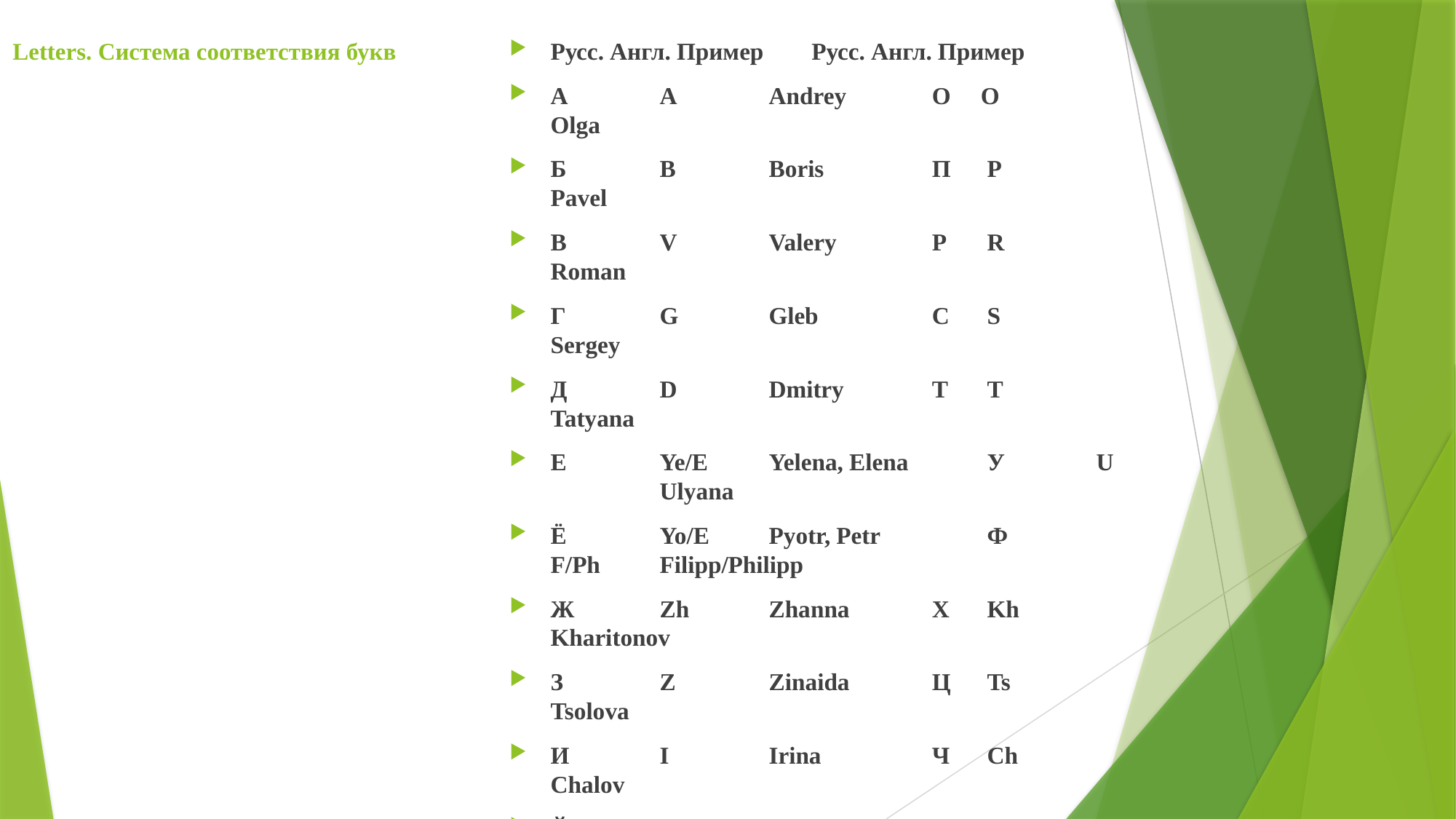

# Letters. Система соответствия букв
Русс. Англ. Пример        Русс. Англ. Пример
A	A	Andrey	         О     О	Olga
Б	B	Boris	         П	P	Pavel
В	V	Valery	         Р	R	Roman
Г	G	Gleb 	         С	S	Sergey
Д	D	Dmitry	         T	T	Tatyana
Е	Ye/E	Yelena, Elena	У	U	Ulyana
Ё	Yo/E	Pyotr, Petr	Ф	F/Ph	Filipp/Philipp
Ж	Zh	Zhanna	         Х	Kh	Kharitonov
З 	Z	Zinaida	         Ц	Ts	Tsolova
И	I	Irina 	         Ч	Ch	Chalov
Й	Y	Timofey	         Ш	Sh	Sharov
K	K	Konstantin	Щ	Shch	Shchukin
Л	L	Larisa	         Ы	Y	Bykov
М	М	Margarita	         Э	E	Elina
Н	N	Nikolay	        Ю	Yu	Yury
Я	Ya	Yaroslav